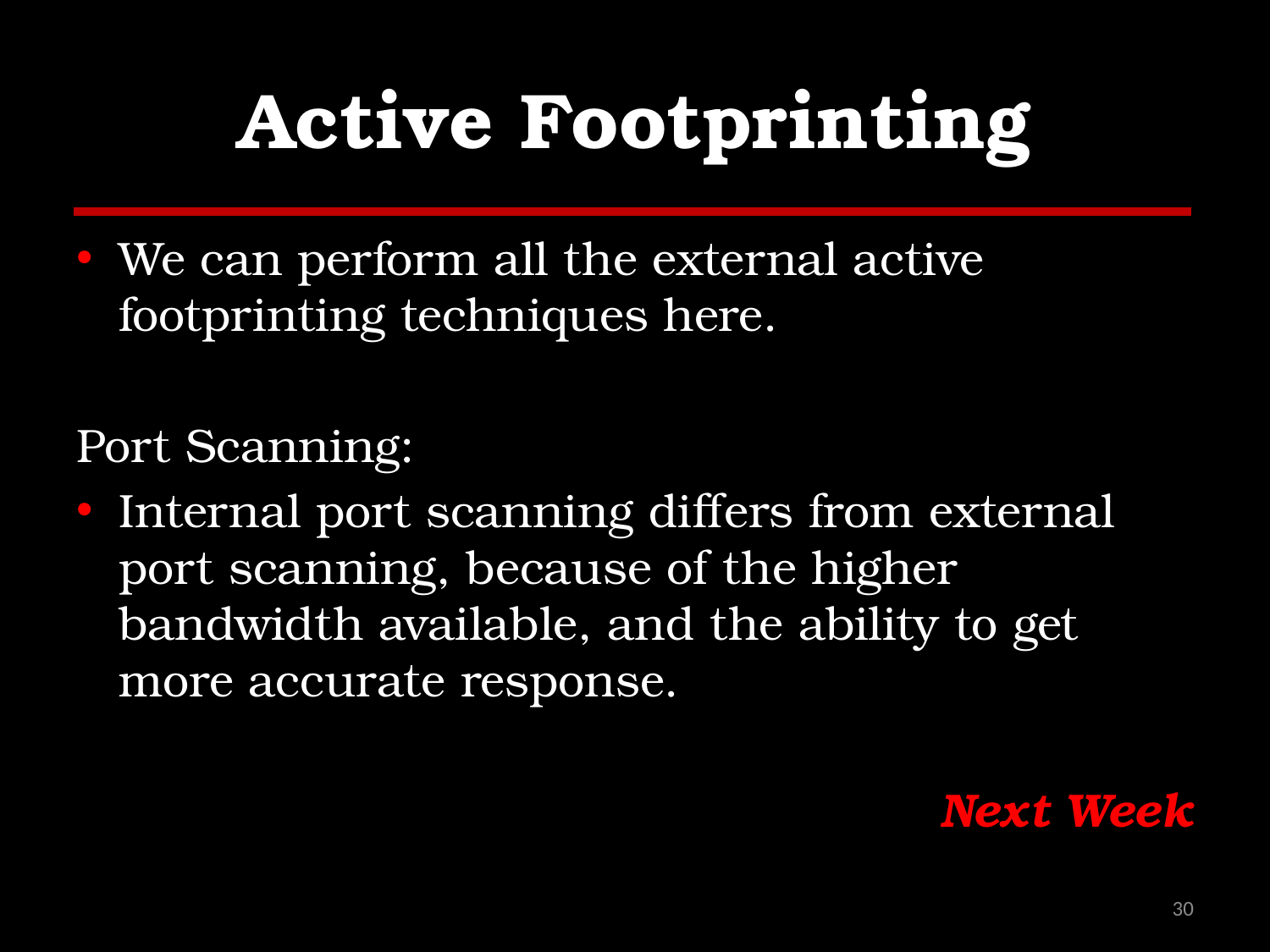

# Active Footprinting
We can perform all the external active footprinting techniques here.

Port Scanning:
Internal port scanning differs from external port scanning, because of the higher bandwidth available, and the ability to get more accurate response.

Next Week
30